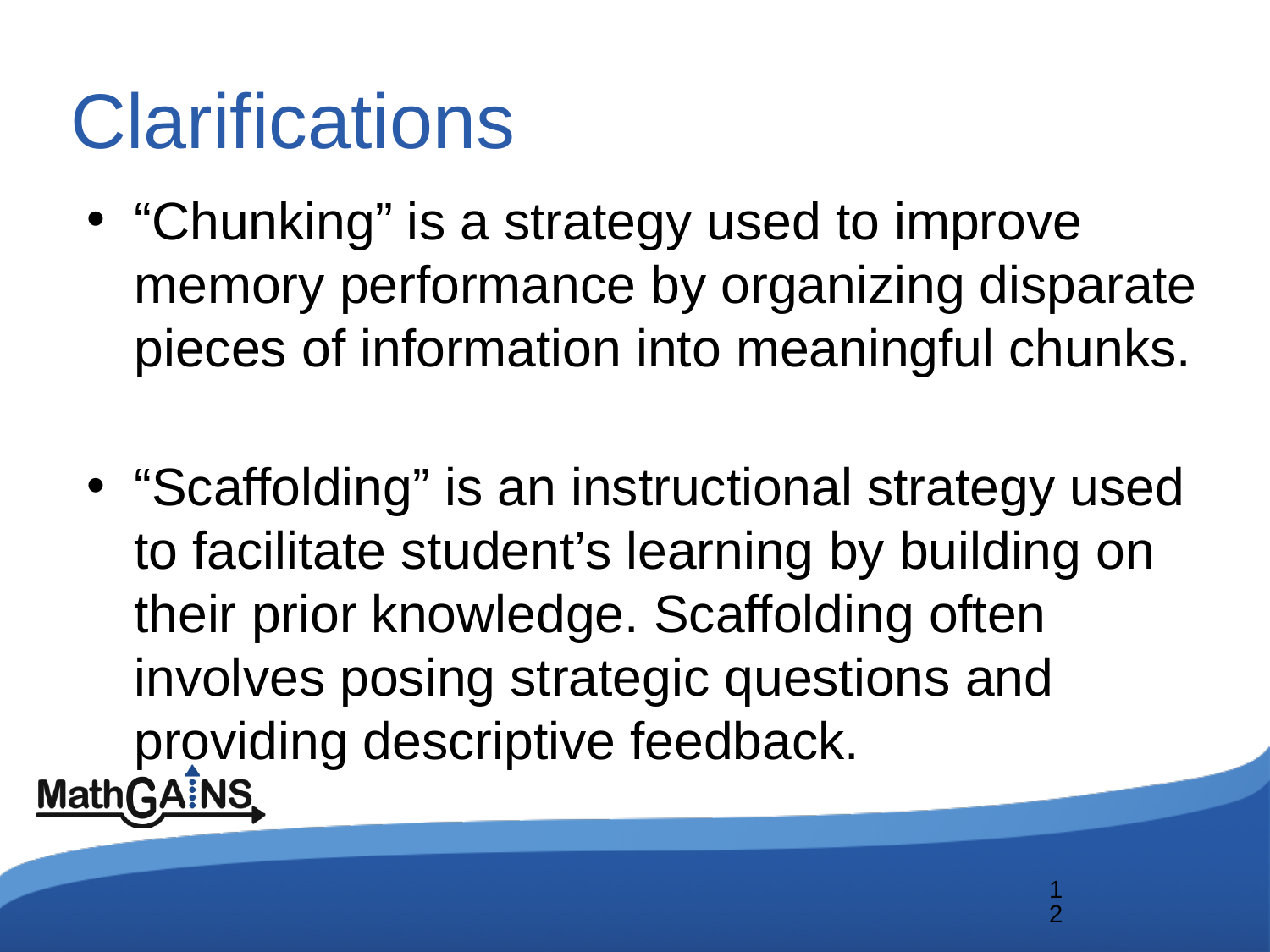

# Clarifications
“Chunking” is a strategy used to improve memory performance by organizing disparate pieces of information into meaningful chunks.
“Scaffolding” is an instructional strategy used to facilitate student’s learning by building on their prior knowledge. Scaffolding often involves posing strategic questions and providing descriptive feedback.
12